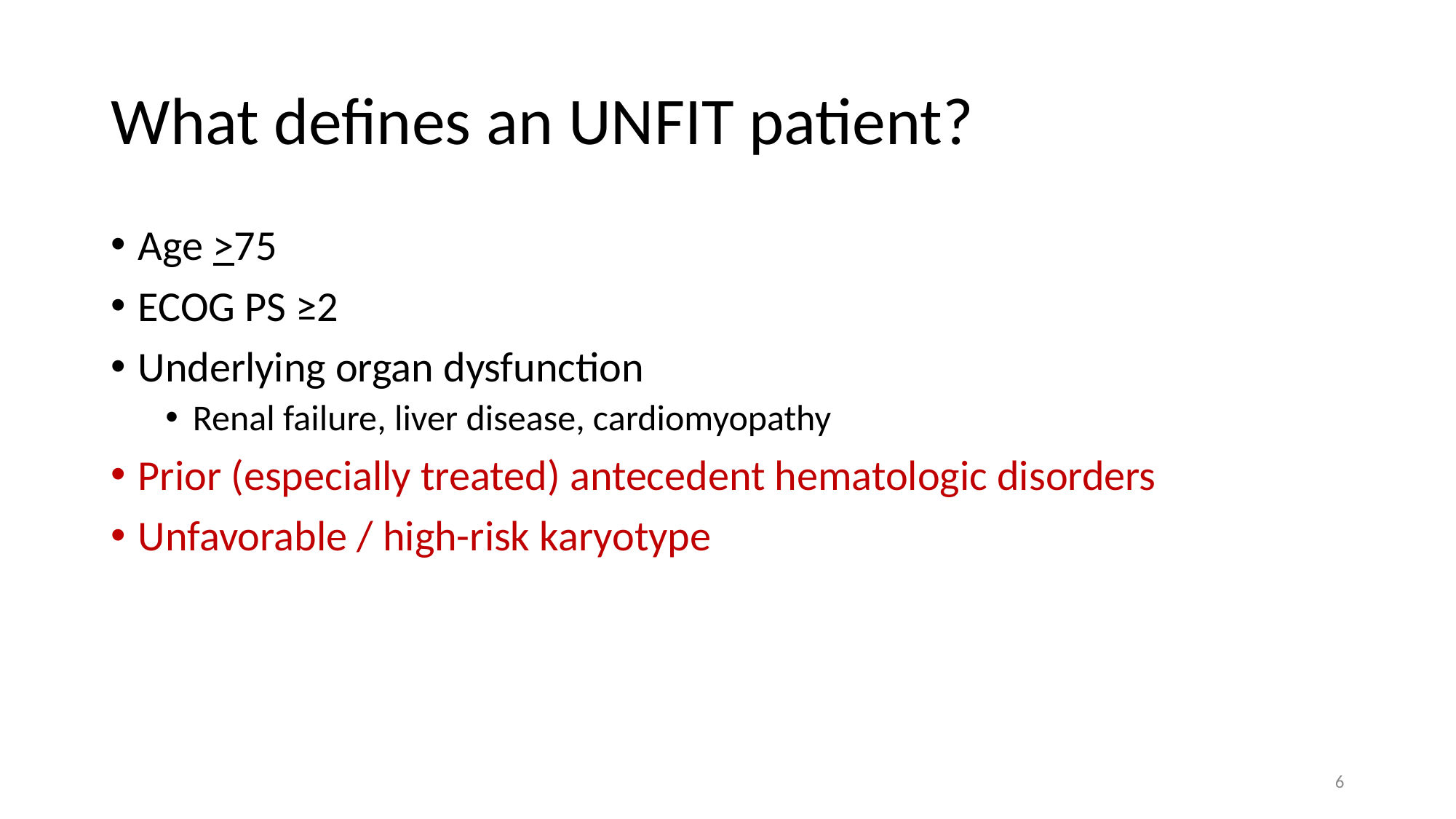

# What defines an UNFIT patient?
Age >75
ECOG PS ≥2
Underlying organ dysfunction
Renal failure, liver disease, cardiomyopathy
Prior (especially treated) antecedent hematologic disorders
Unfavorable / high-risk karyotype

6